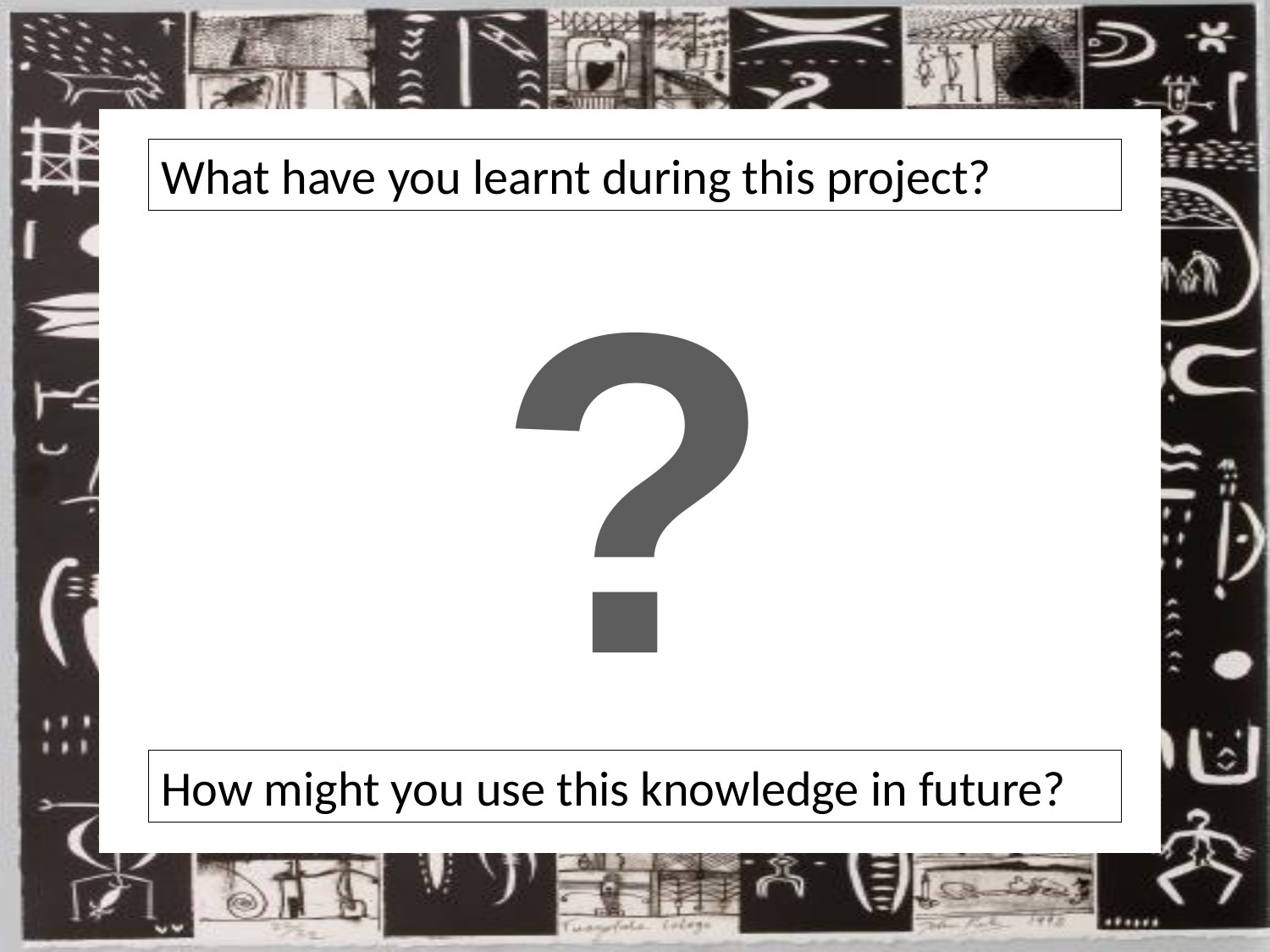

What have you learnt during this project?
?
How might you use this knowledge in future?